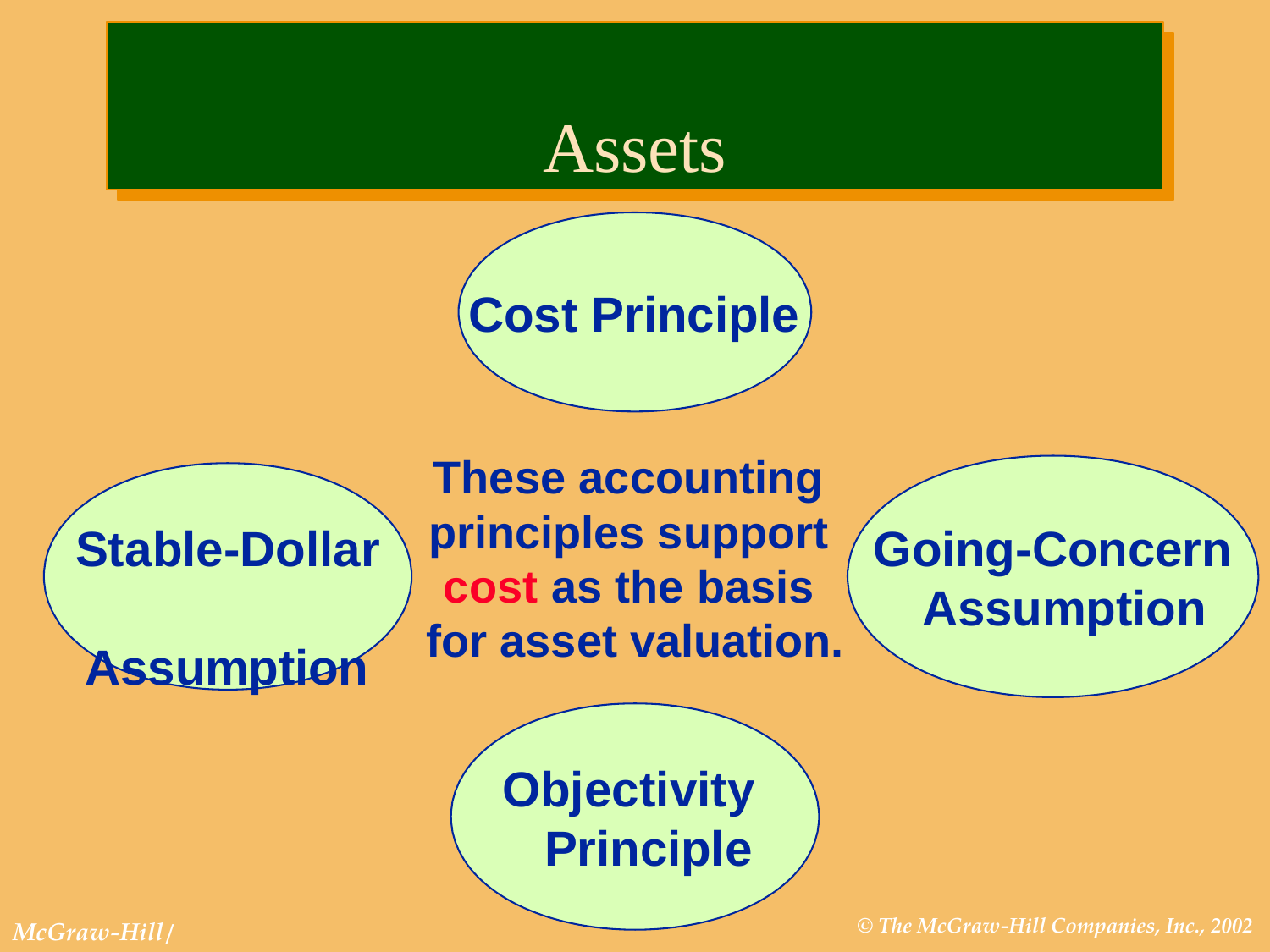

# Assets

Cost Principle
These accounting  principles support  cost as the basis  for asset valuation.

Stable-Dollar  Assumption
Going-Concern  Assumption

Objectivity  Principle
© The McGraw-Hill Companies, Inc., 2002
McGraw-Hill/Irwin